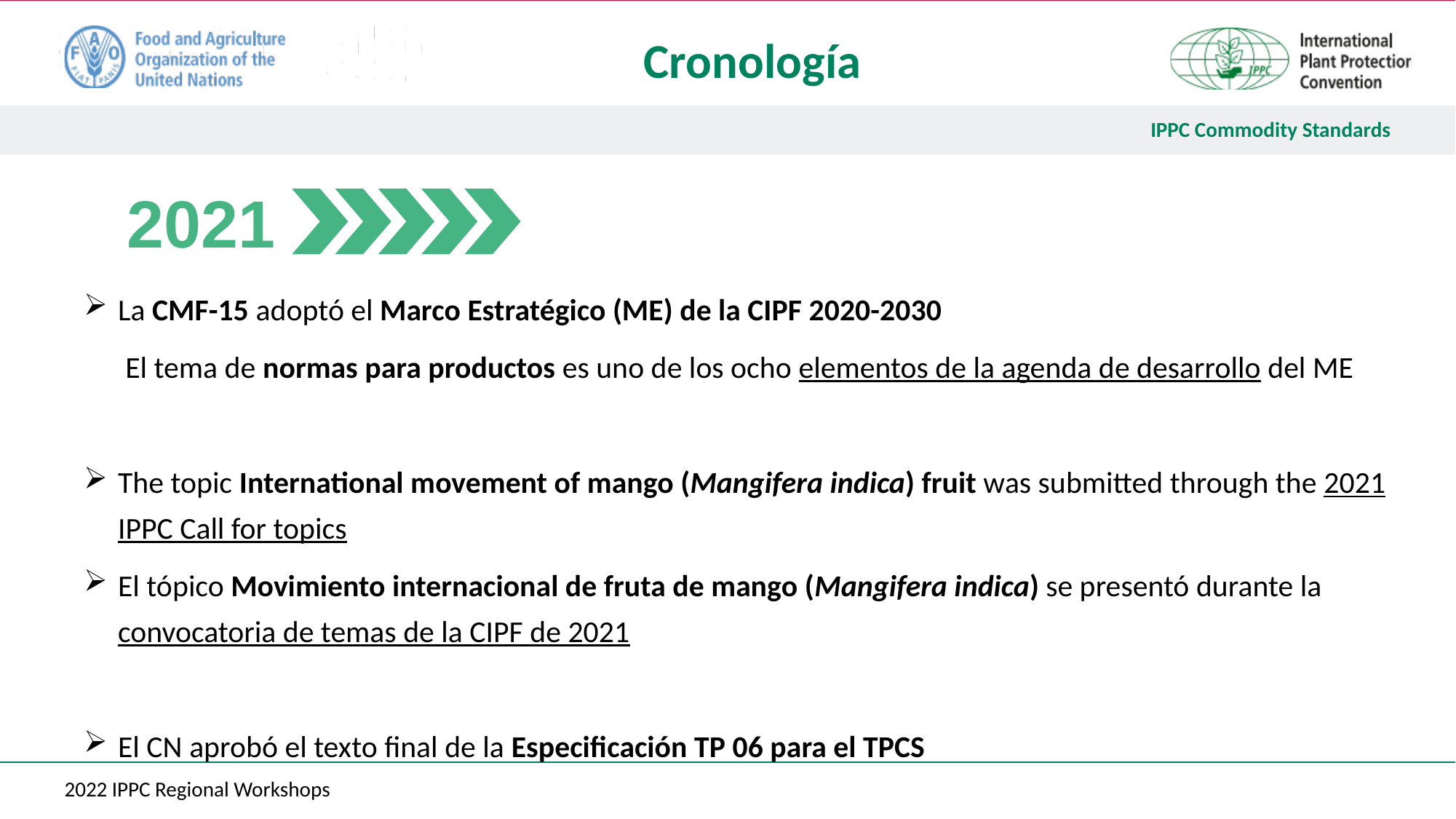

# Cronología
2021

La CMF-15 adoptó el Marco Estratégico (ME) de la CIPF 2020-2030
      El tema de normas para productos es uno de los ocho elementos de la agenda de desarrollo del ME

The topic International movement of mango (Mangifera indica) fruit was submitted through the 2021 IPPC Call for topics
El tópico Movimiento internacional de fruta de mango (Mangifera indica) se presentó durante la convocatoria de temas de la CIPF de 2021

El CN aprobó el texto final de la Especificación TP 06 para el TPCS